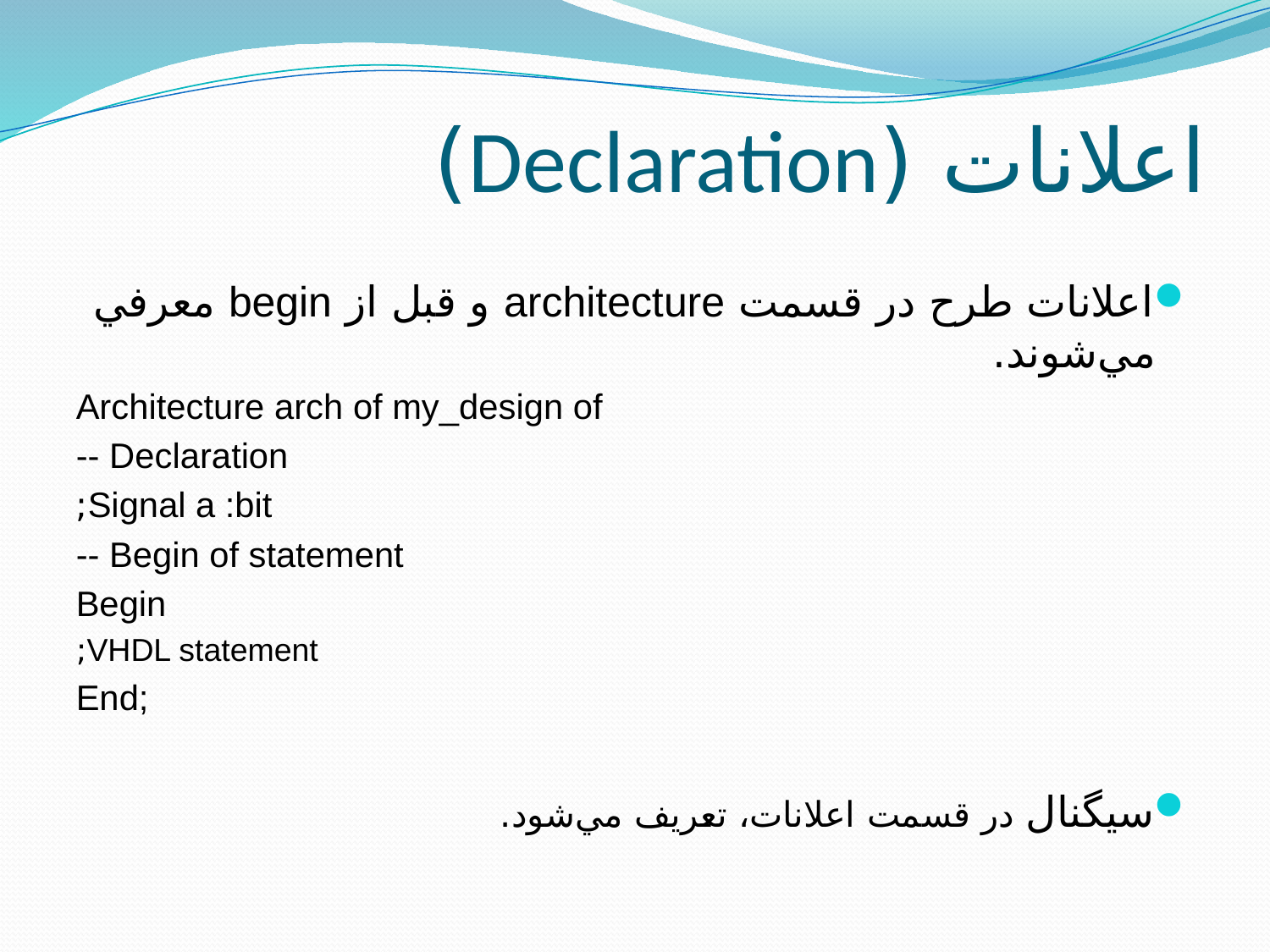

# اعلانات (Declaration)
اعلانات طرح در قسمت architecture و قبل از begin معرفي مي‌شوند.
Architecture arch of my_design of
-- Declaration
	Signal a :bit;
-- Begin of statement
Begin
	VHDL statement;
End;

سيگنال در قسمت اعلانات، تعريف مي‌شود.